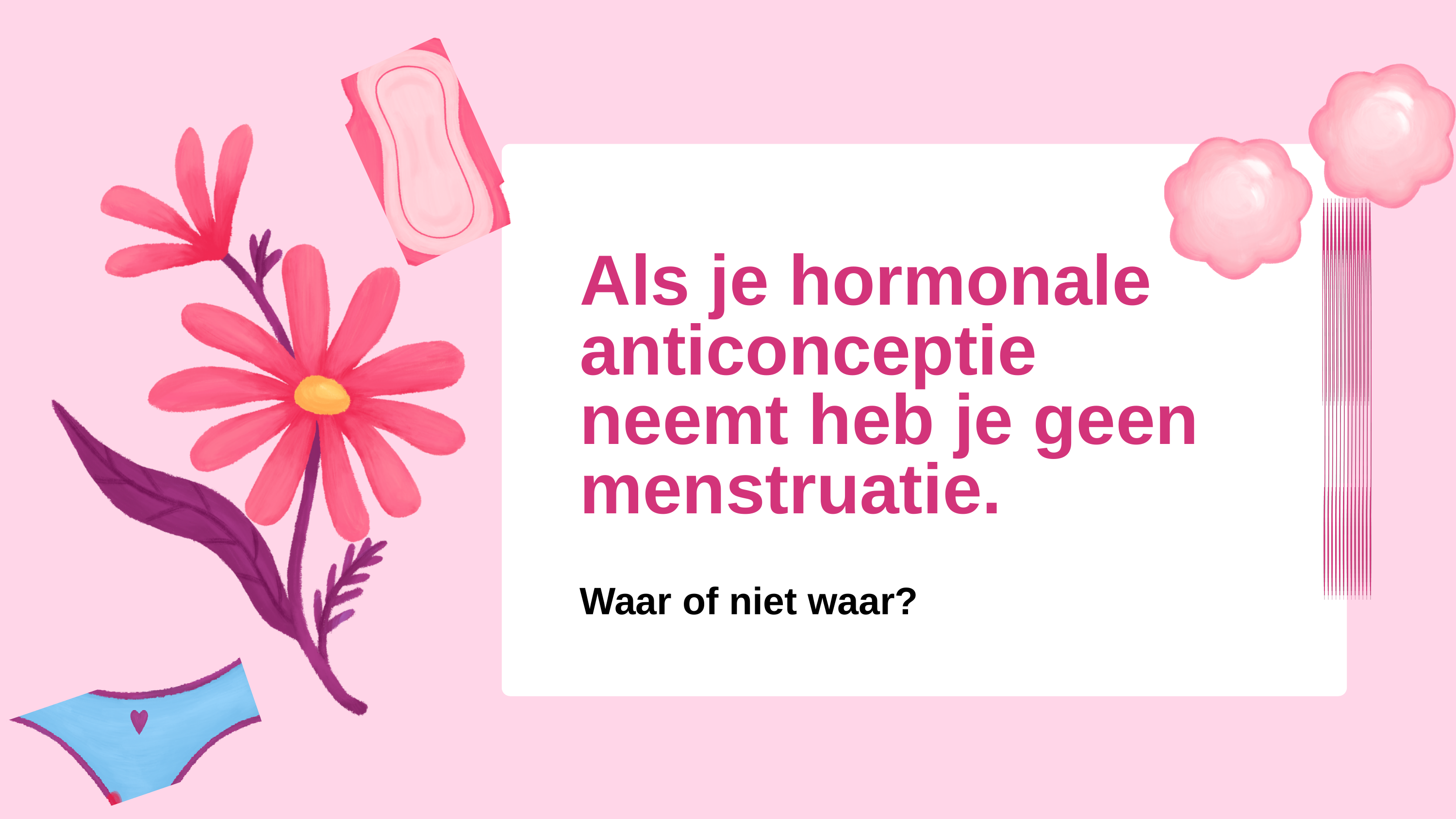

Als je hormonale anticonceptie neemt heb je geen menstruatie.

Waar of niet waar?